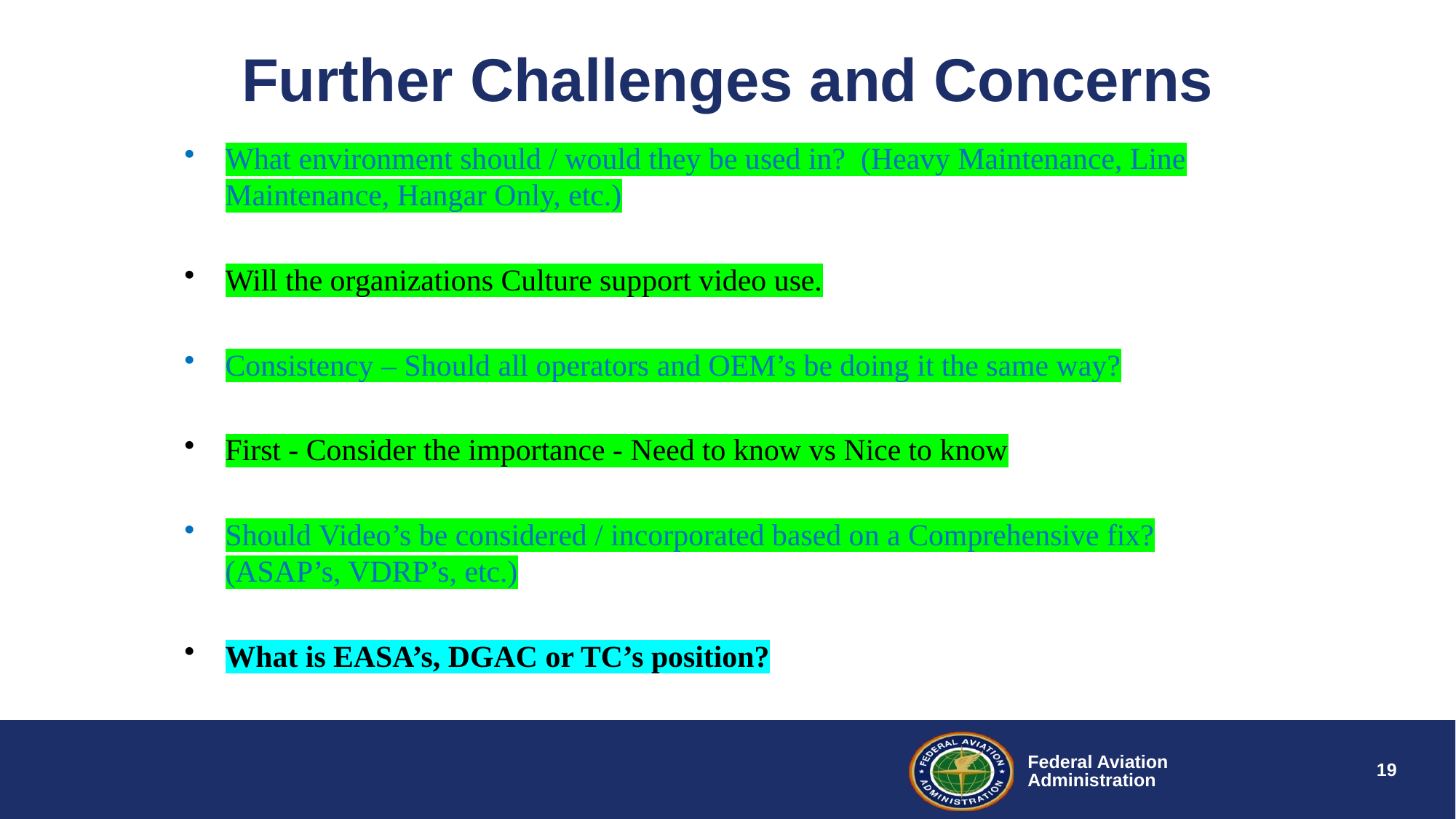

# Further Challenges and Concerns
What environment should / would they be used in?  (Heavy Maintenance, Line Maintenance, Hangar Only, etc.)

Will the organizations Culture support video use.

Consistency – Should all operators and OEM’s be doing it the same way?

First - Consider the importance - Need to know vs Nice to know

Should Video’s be considered / incorporated based on a Comprehensive fix? (ASAP’s, VDRP’s, etc.)

What is EASA’s, DGAC or TC’s position?